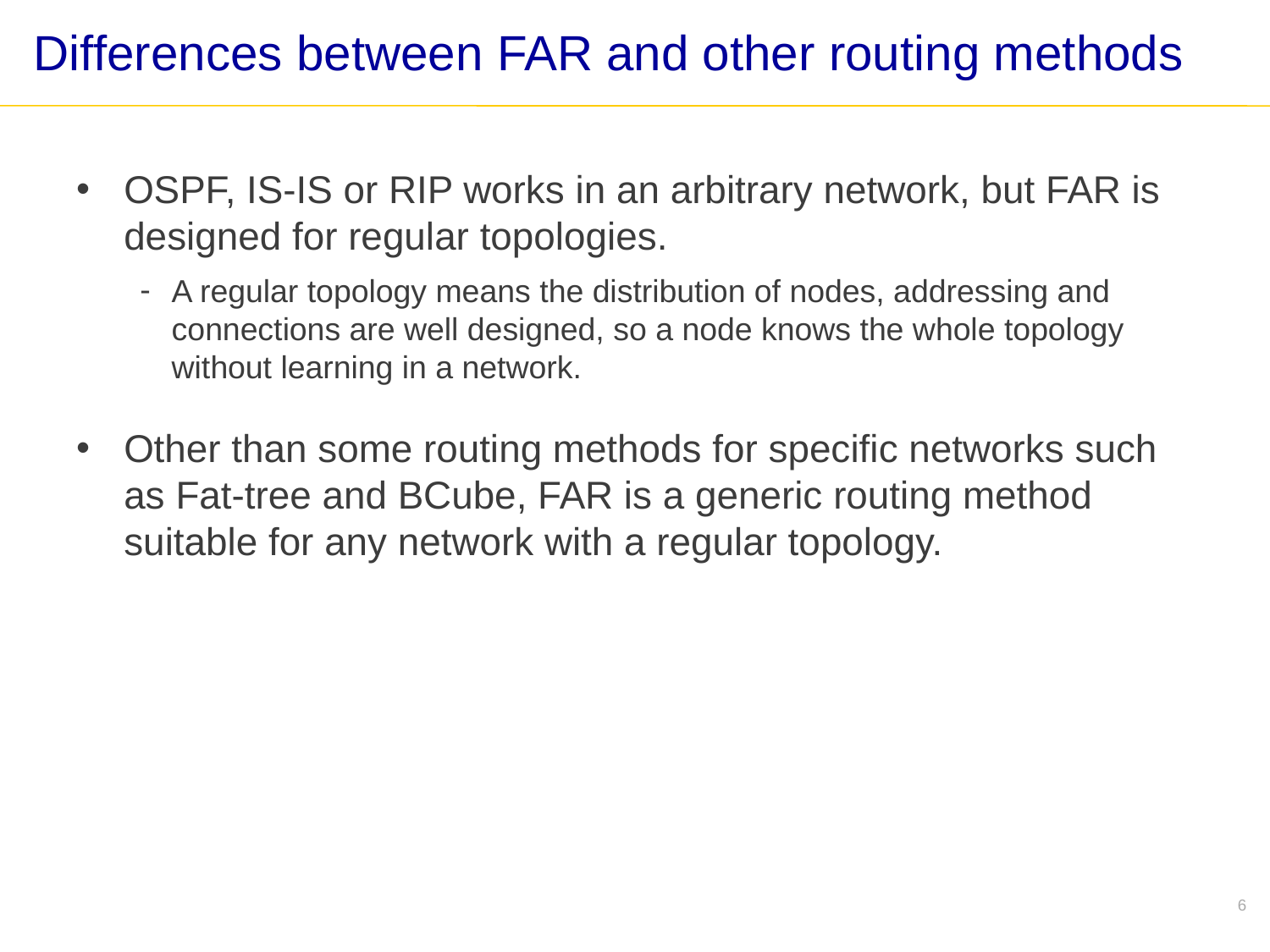

# Differences between FAR and other routing methods
OSPF, IS-IS or RIP works in an arbitrary network, but FAR is designed for regular topologies.
A regular topology means the distribution of nodes, addressing and connections are well designed, so a node knows the whole topology without learning in a network.
Other than some routing methods for specific networks such as Fat-tree and BCube, FAR is a generic routing method suitable for any network with a regular topology.
6